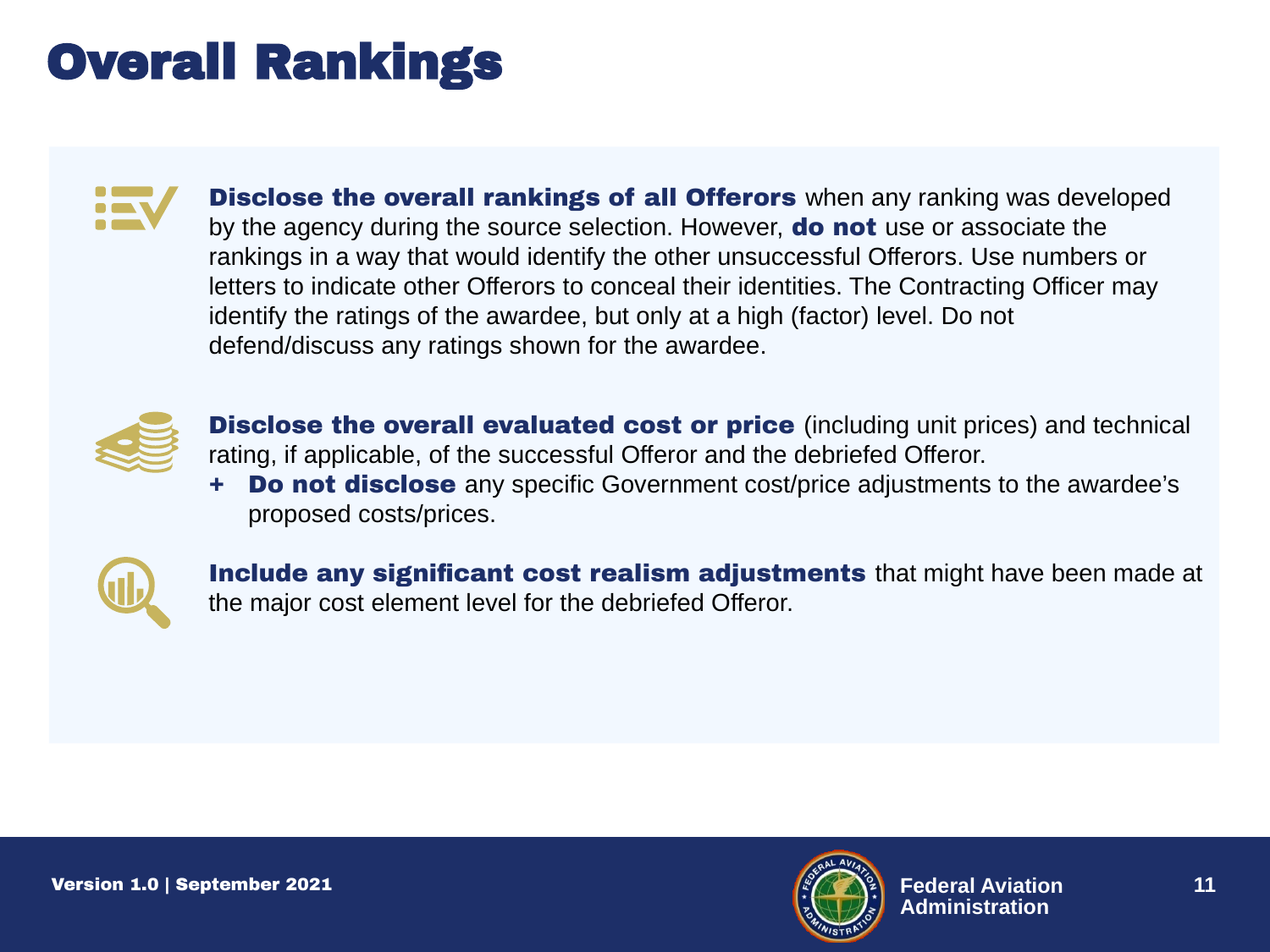

Overall Rankings

Disclose the overall rankings of all Offerors when any ranking was developed by the agency during the source selection. However, do not use or associate the rankings in a way that would identify the other unsuccessful Offerors. Use numbers or letters to indicate other Offerors to conceal their identities. The Contracting Officer may identify the ratings of the awardee, but only at a high (factor) level. Do not defend/discuss any ratings shown for the awardee.

Disclose the overall evaluated cost or price (including unit prices) and technical rating, if applicable, of the successful Offeror and the debriefed Offeror.
Do not disclose any specific Government cost/price adjustments to the awardee’s proposed costs/prices.

Include any significant cost realism adjustments that might have been made at the major cost element level for the debriefed Offeror.

Version 1.0 | September 2021